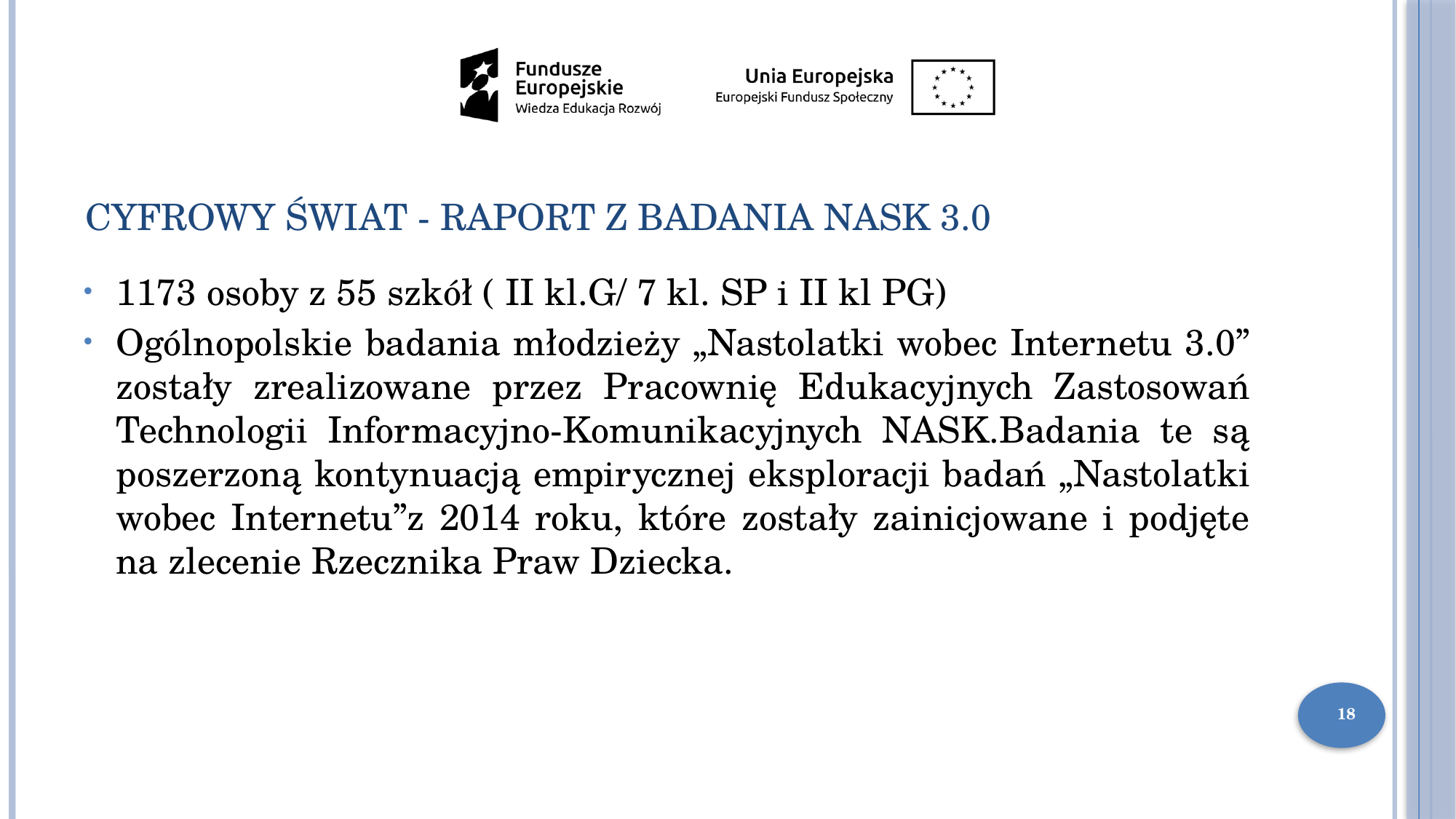

CYFROWY ŚWIAT - Raport z badania NASK 3.0
1173 osoby z 55 szkół ( II kl.G/ 7 kl. SP i II kl PG)
Ogólnopolskie badania młodzieży „Nastolatki wobec Internetu 3.0” zostały zrealizowane przez Pracownię Edukacyjnych Zastosowań Technologii Informacyjno-Komunikacyjnych NASK.Badania te są poszerzoną kontynuacją empirycznej eksploracji badań „Nastolatki wobec Internetu”z 2014 roku, które zostały zainicjowane i podjęte na zlecenie Rzecznika Praw Dziecka.

18